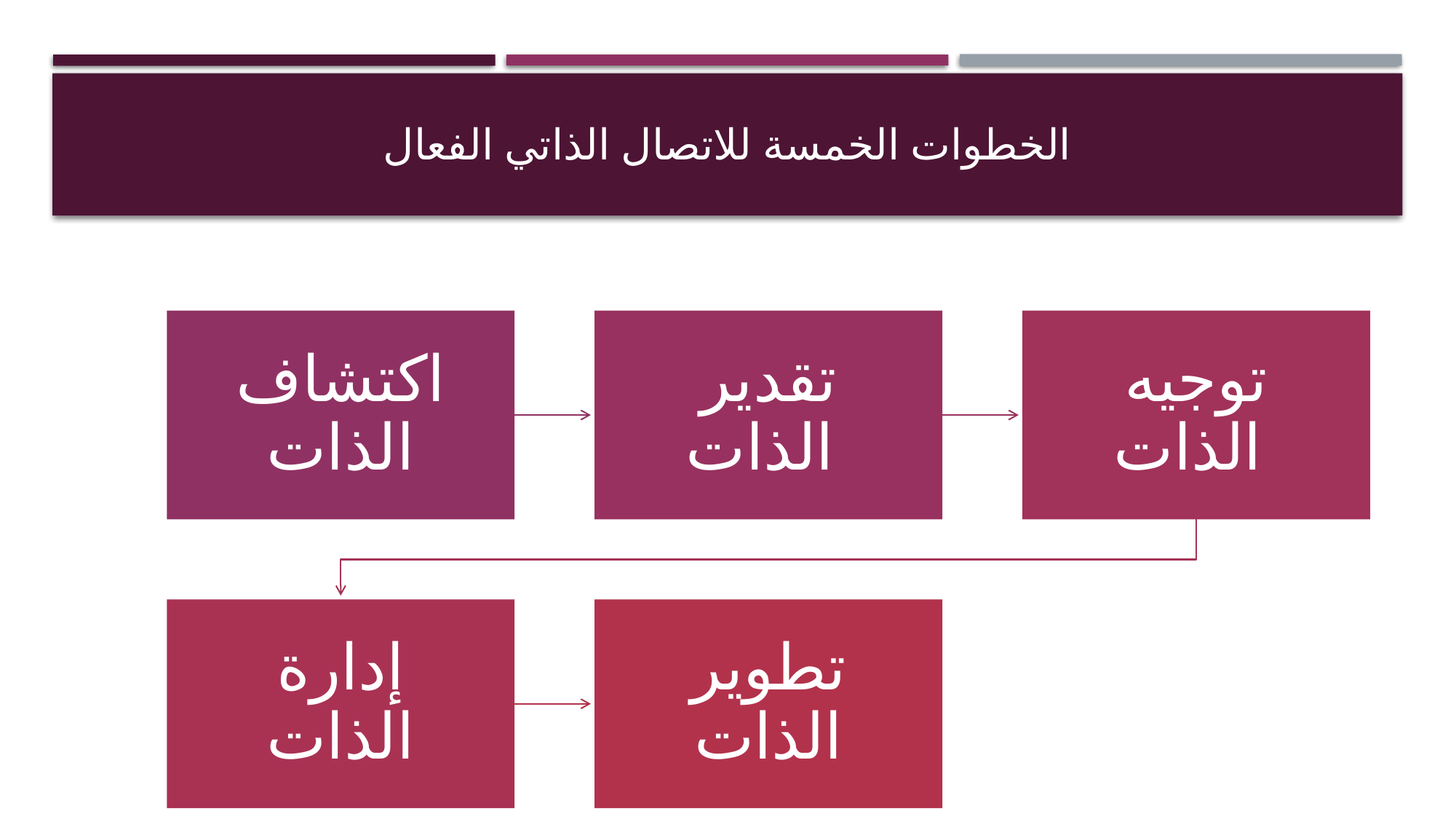

# الخطوات الخمسة للاتصال الذاتي الفعال

اكتشاف الذات

تقدير الذات

توجيه الذات

إدارة الذات
تطوير الذات